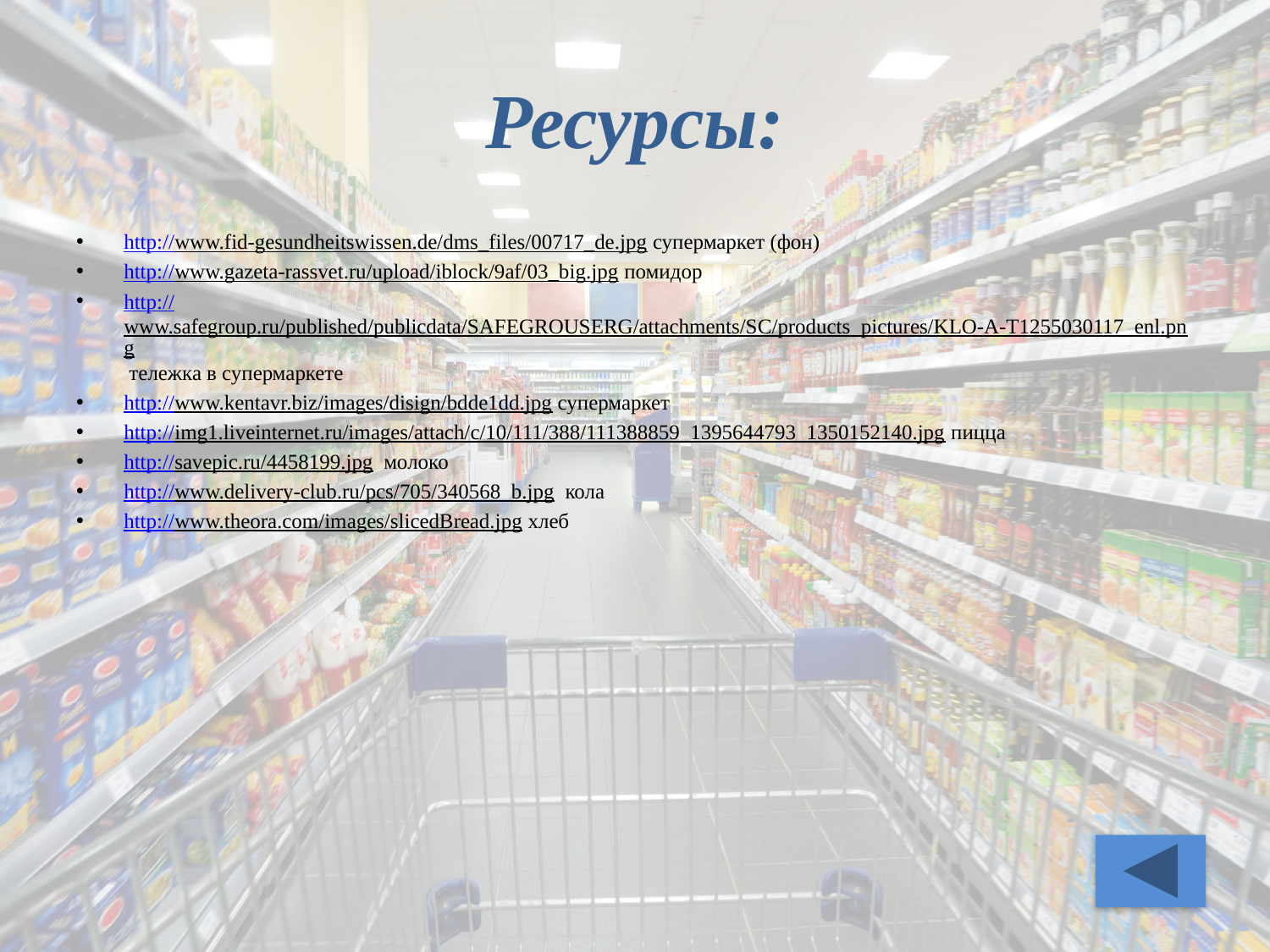

# Ресурсы:
http://www.fid-gesundheitswissen.de/dms_files/00717_de.jpg супермаркет (фон)
http://www.gazeta-rassvet.ru/upload/iblock/9af/03_big.jpg помидор
http://www.safegroup.ru/published/publicdata/SAFEGROUSERG/attachments/SC/products_pictures/KLO-A-T1255030117_enl.png тележка в супермаркете
http://www.kentavr.biz/images/disign/bdde1dd.jpg супермаркет
http://img1.liveinternet.ru/images/attach/c/10/111/388/111388859_1395644793_1350152140.jpg пицца
http://savepic.ru/4458199.jpg  молоко
http://www.delivery-club.ru/pcs/705/340568_b.jpg  кола
http://www.theora.com/images/slicedBread.jpg хлеб